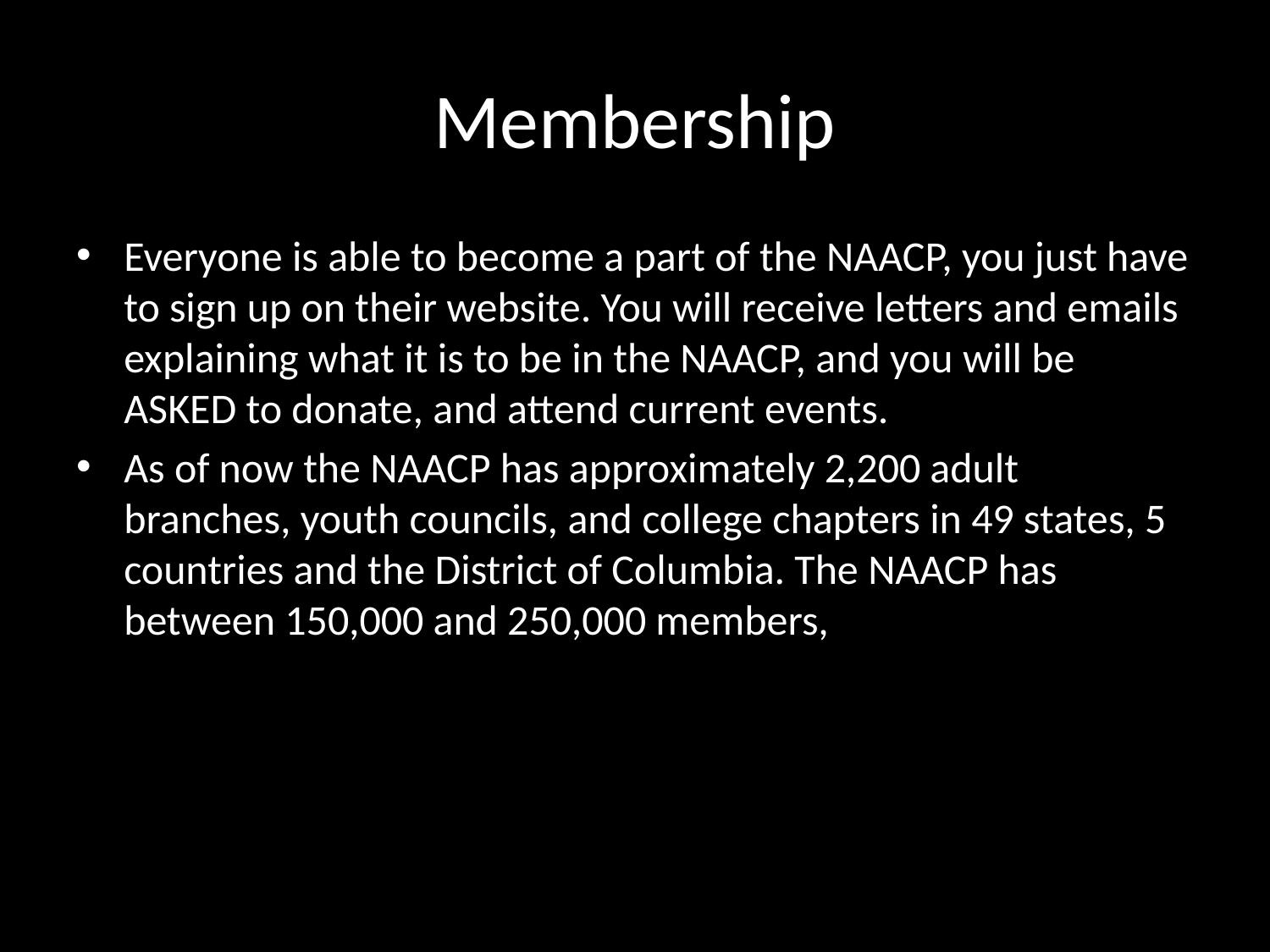

# Membership
Everyone is able to become a part of the NAACP, you just have to sign up on their website. You will receive letters and emails explaining what it is to be in the NAACP, and you will be ASKED to donate, and attend current events.
As of now the NAACP has approximately 2,200 adult branches, youth councils, and college chapters in 49 states, 5 countries and the District of Columbia. The NAACP has between 150,000 and 250,000 members,